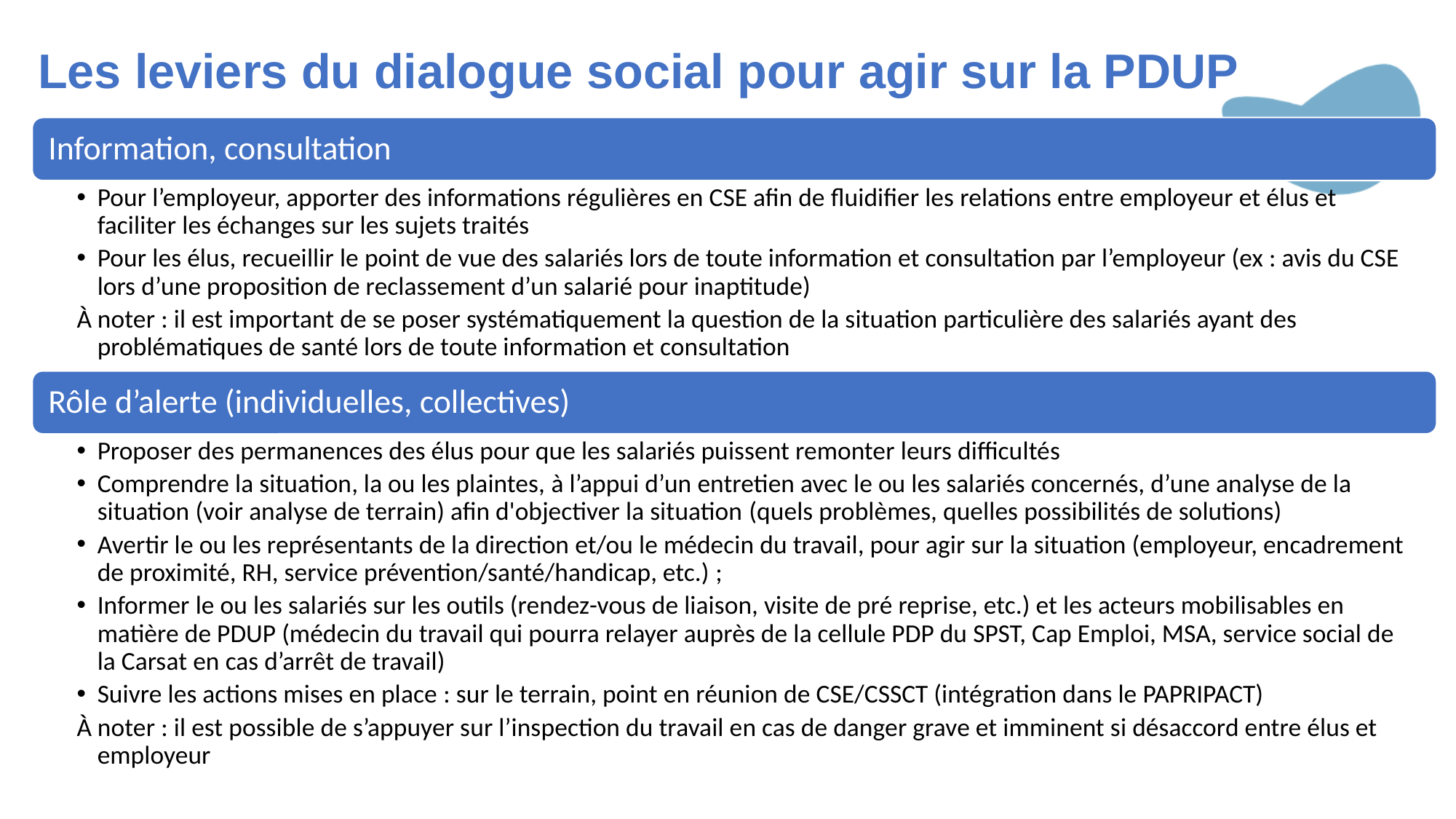

# Les leviers du dialogue social pour agir sur la PDUP
Information, consultation
Pour l’employeur, apporter des informations régulières en CSE afin de fluidifier les relations entre employeur et élus et faciliter les échanges sur les sujets traités
Pour les élus, recueillir le point de vue des salariés lors de toute information et consultation par l’employeur (ex : avis du CSE lors d’une proposition de reclassement d’un salarié pour inaptitude)
À noter : il est important de se poser systématiquement la question de la situation particulière des salariés ayant des problématiques de santé lors de toute information et consultation
Rôle d’alerte (individuelles, collectives)
Proposer des permanences des élus pour que les salariés puissent remonter leurs difficultés
Comprendre la situation, la ou les plaintes, à l’appui d’un entretien avec le ou les salariés concernés, d’une analyse de la situation (voir analyse de terrain) afin d'objectiver la situation (quels problèmes, quelles possibilités de solutions)
Avertir le ou les représentants de la direction et/ou le médecin du travail, pour agir sur la situation (employeur, encadrement de proximité, RH, service prévention/santé/handicap, etc.) ;
Informer le ou les salariés sur les outils (rendez-vous de liaison, visite de pré reprise, etc.) et les acteurs mobilisables en matière de PDUP (médecin du travail qui pourra relayer auprès de la cellule PDP du SPST, Cap Emploi, MSA, service social de la Carsat en cas d’arrêt de travail)
Suivre les actions mises en place : sur le terrain, point en réunion de CSE/CSSCT (intégration dans le PAPRIPACT)
À noter : il est possible de s’appuyer sur l’inspection du travail en cas de danger grave et imminent si désaccord entre élus et employeur